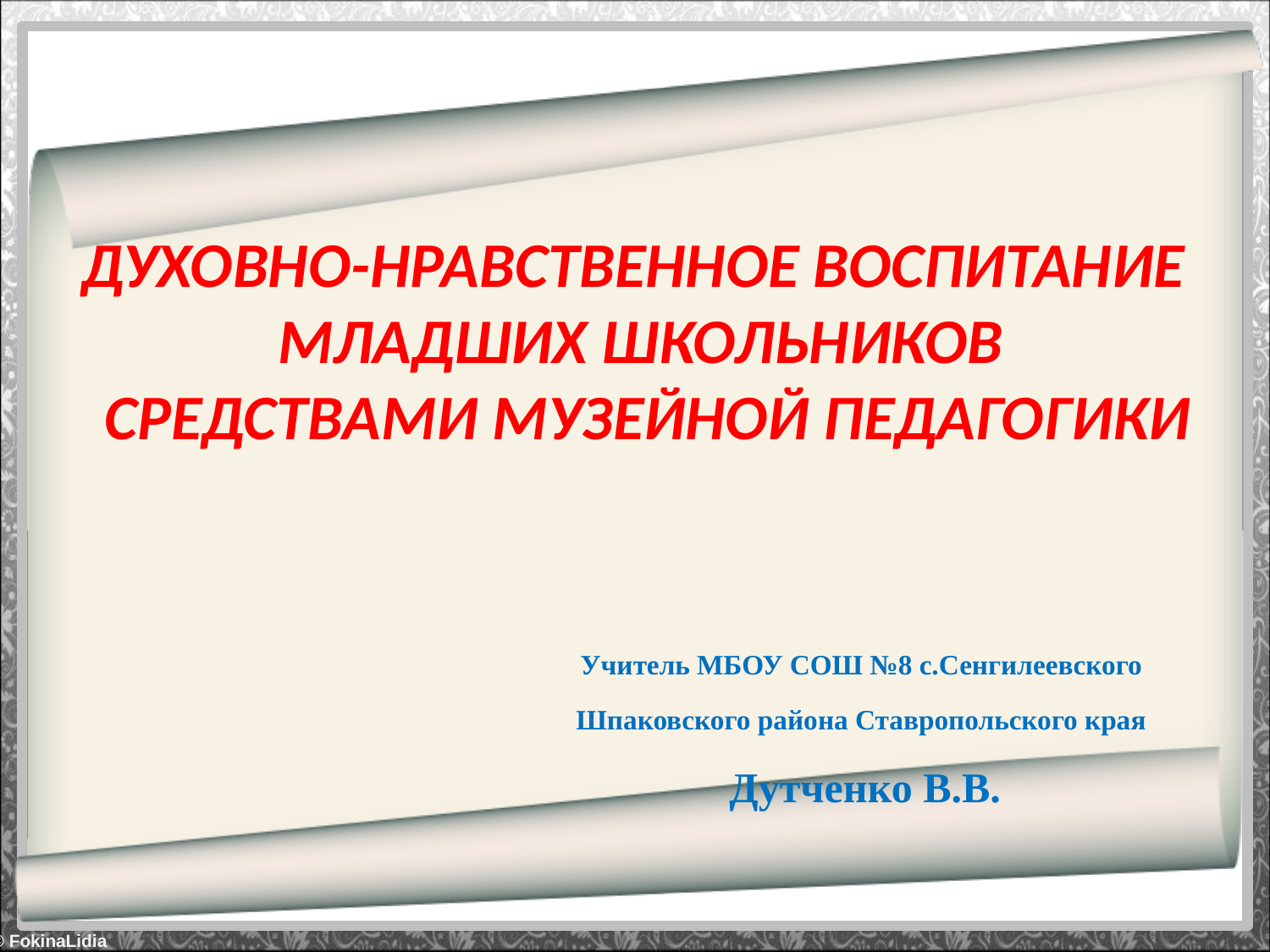

ДУХОВНО-НРАВСТВЕННОЕ ВОСПИТАНИЕ
МЛАДШИХ ШКОЛЬНИКОВ
 СРЕДСТВАМИ МУЗЕЙНОЙ ПЕДАГОГИКИ
Учитель МБОУ СОШ №8 с.Сенгилеевского
Шпаковского района Ставропольского края
Дутченко В.В.